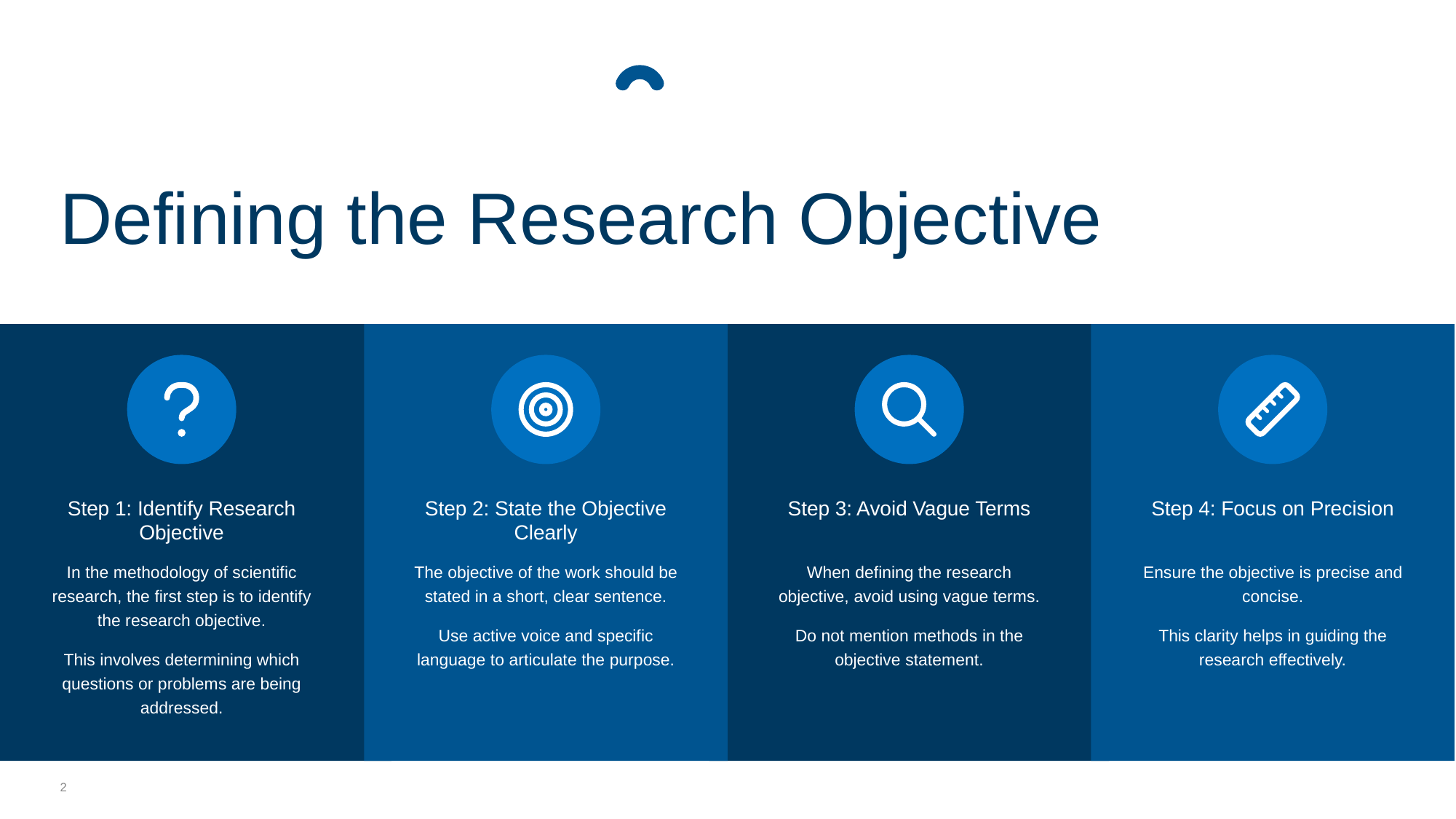

Defining the Research Objective

Step 1: Identify Research Objective
Step 2: State the Objective Clearly
Step 3: Avoid Vague Terms
Step 4: Focus on Precision
In the methodology of scientific research, the first step is to identify the research objective.
This involves determining which questions or problems are being addressed.
The objective of the work should be stated in a short, clear sentence.
Use active voice and specific language to articulate the purpose.
When defining the research objective, avoid using vague terms.
Do not mention methods in the objective statement.
Ensure the objective is precise and concise.
This clarity helps in guiding the research effectively.
2